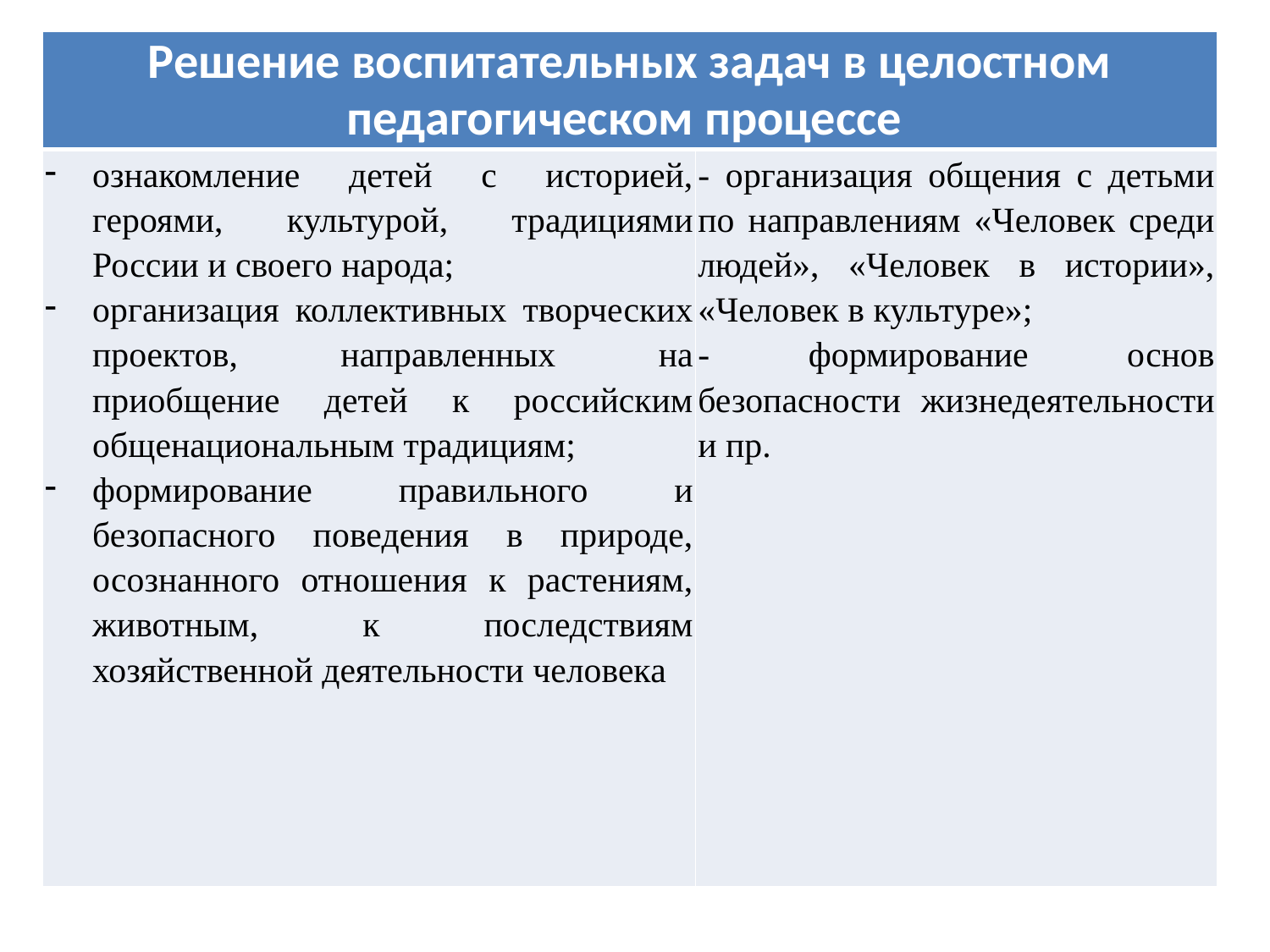

| Решение воспитательных задач в целостном педагогическом процессе |  |
| --- | --- |
| ознакомление детей с историей, героями, культурой, традициями России и своего народа; организация коллективных творческих проектов, направленных на приобщение детей к российским общенациональным традициям; формирование правильного и безопасного поведения в природе, осознанного отношения к растениям, животным, к последствиям хозяйственной деятельности человека | - организация общения с детьми по направлениям «Человек среди людей», «Человек в истории», «Человек в культуре»; - формирование основ безопасности жизнедеятельности и пр. |